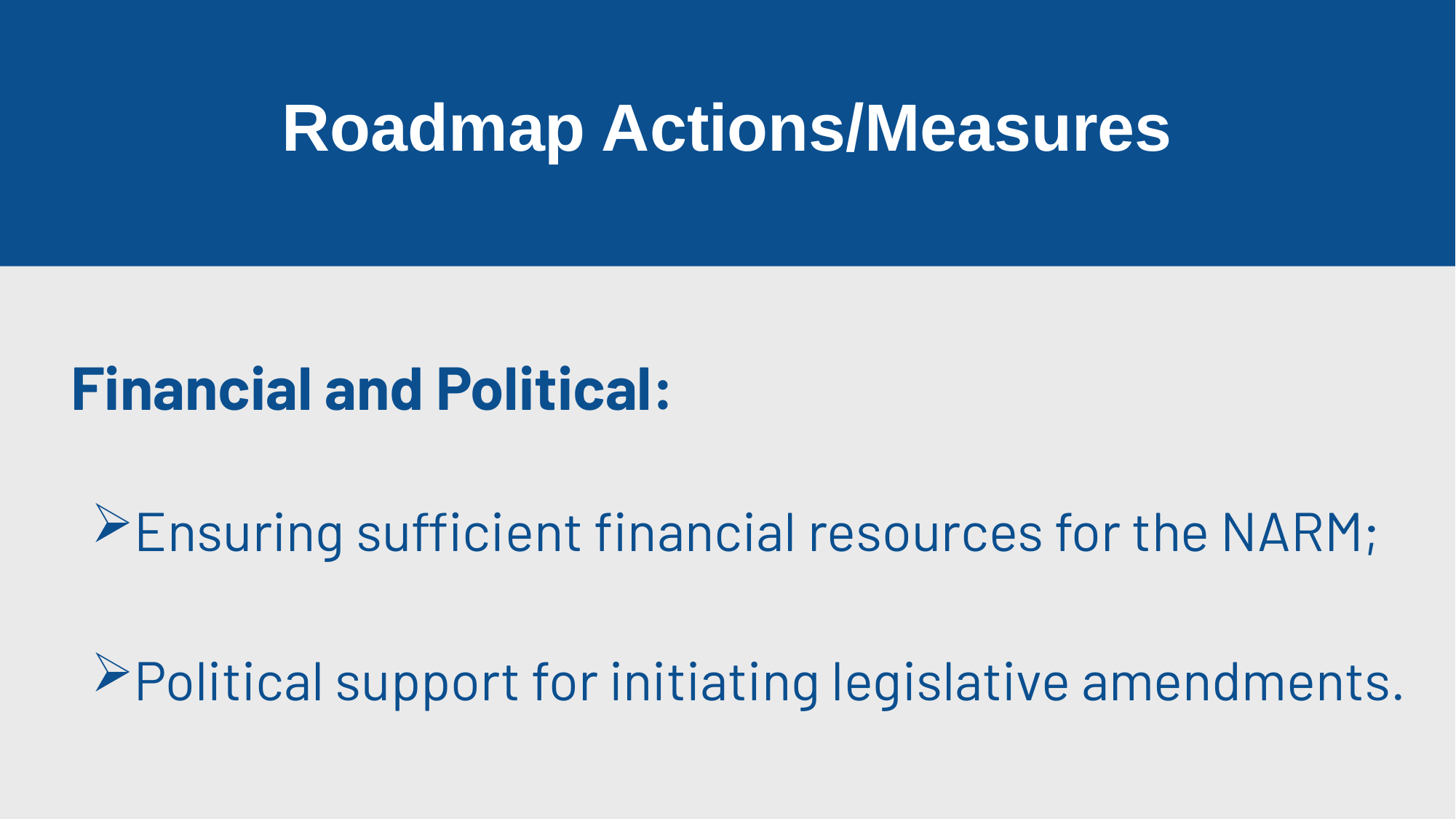

Roadmap Actions/Measures

Financial and Political:
Ensuring sufficient financial resources for the NARM;
Political support for initiating legislative amendments.